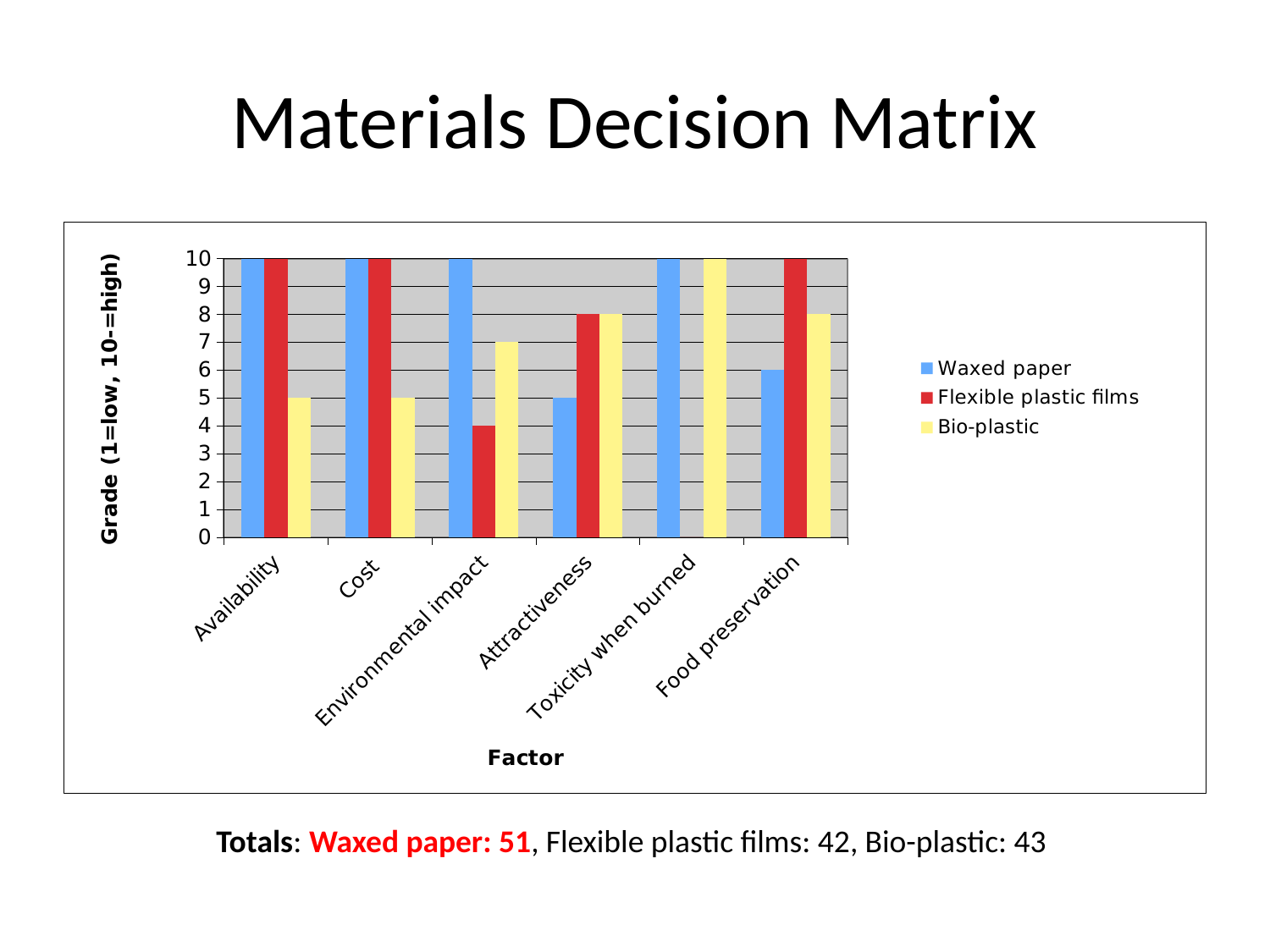

# Materials Decision Matrix

### Chart

| Category | Waxed paper  | Flexible plastic films | Bio-plastic |
|---|---|---|---|
| Availability | 10.0 | 10.0 | 5.0 |
| Cost  | 10.0 | 10.0 | 5.0 |
| Environmental impact | 10.0 | 4.0 | 7.0 |
| Attractiveness | 5.0 | 8.0 | 8.0 |
| Toxicity when burned | 10.0 | 0.0 | 10.0 |
| Food preservation | 6.0 | 10.0 | 8.0 |
Totals: Waxed paper: 51, Flexible plastic films: 42, Bio-plastic: 43